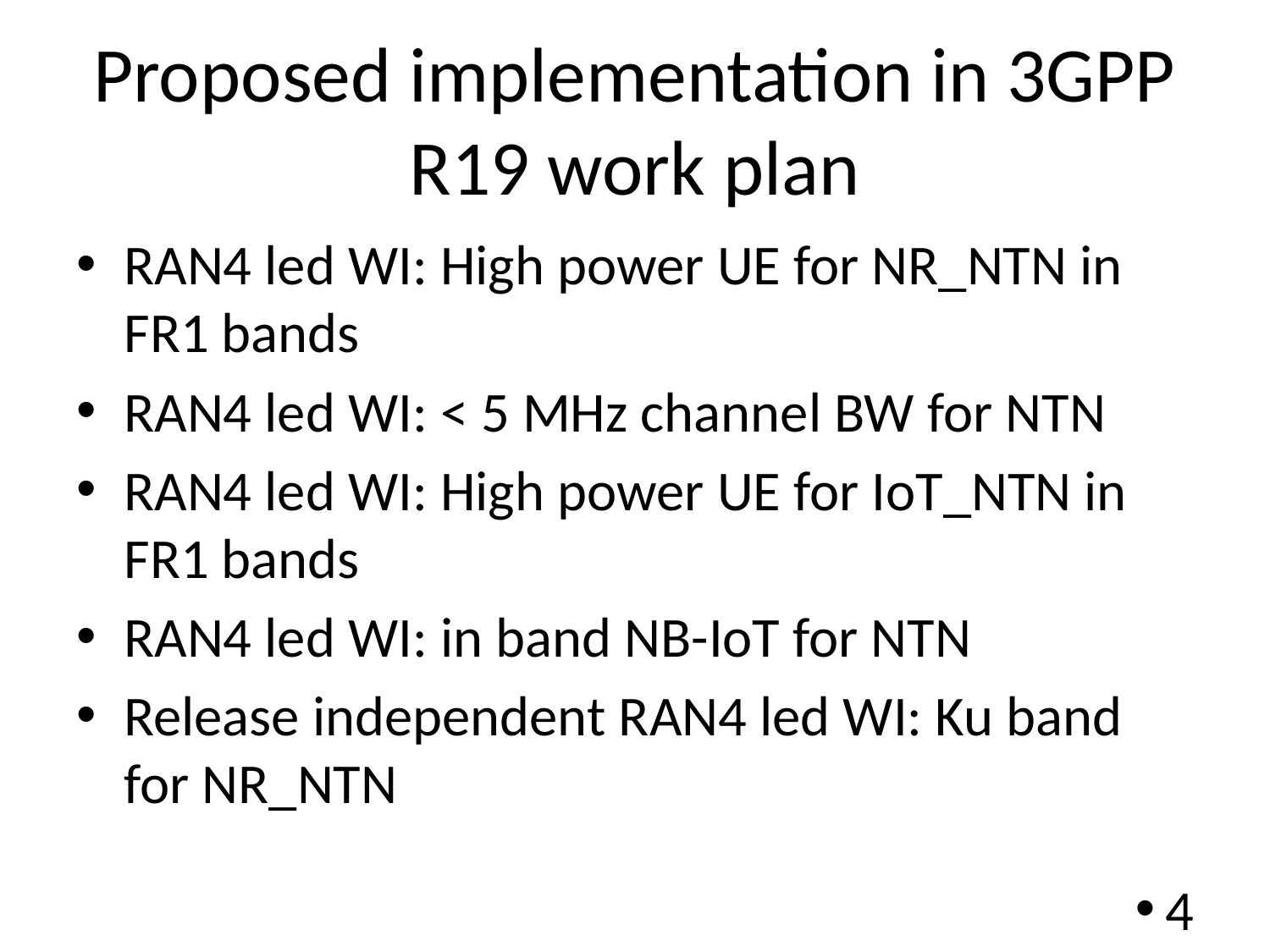

# Proposed implementation in 3GPP R19 work plan
RAN4 led WI: High power UE for NR_NTN in FR1 bands
RAN4 led WI: < 5 MHz channel BW for NTN
RAN4 led WI: High power UE for IoT_NTN in FR1 bands
RAN4 led WI: in band NB-IoT for NTN
Release independent RAN4 led WI: Ku band for NR_NTN
4